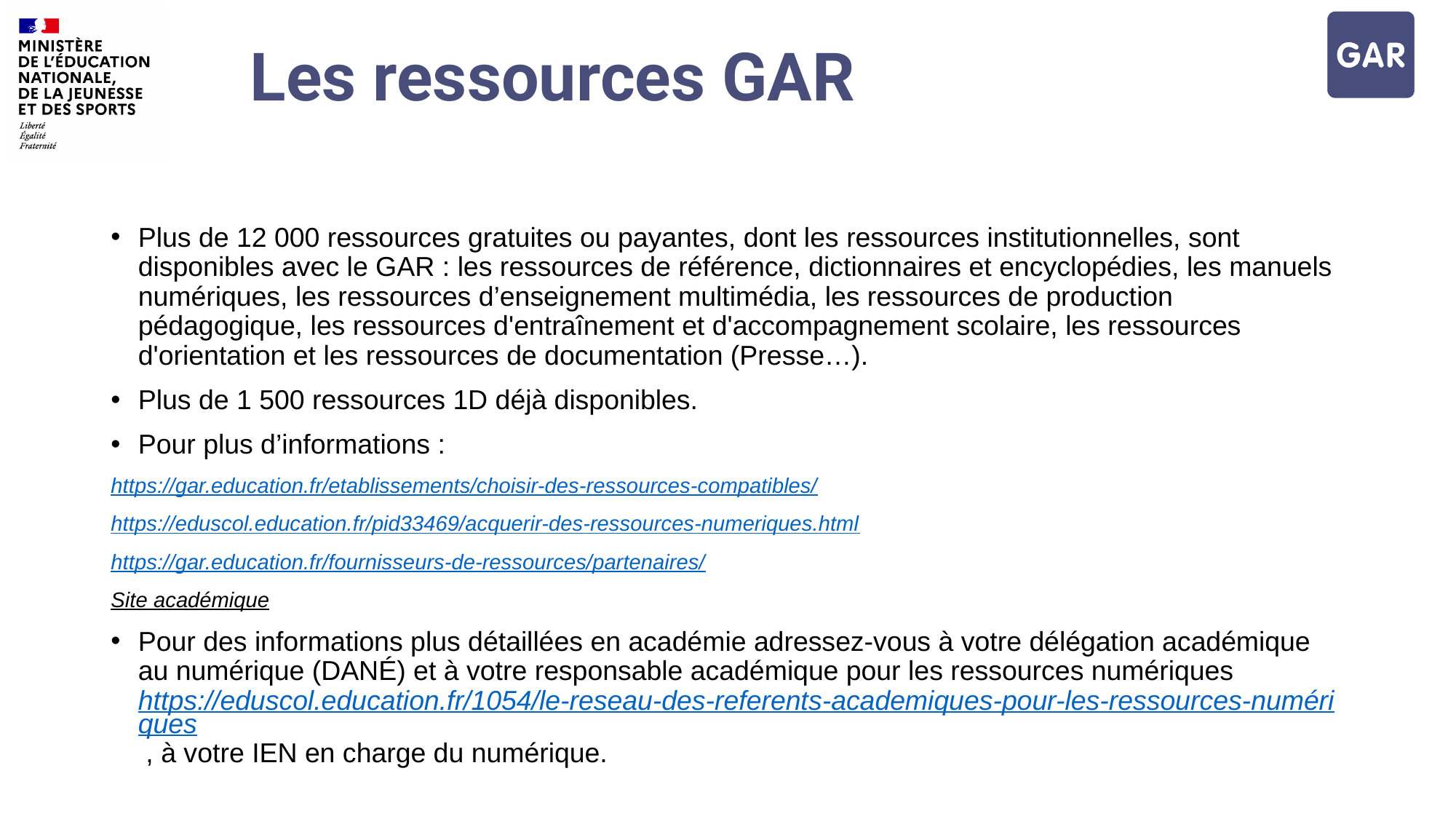

# Les ressources GAR
Plus de 12 000 ressources gratuites ou payantes, dont les ressources institutionnelles, sont disponibles avec le GAR : les ressources de référence, dictionnaires et encyclopédies, les manuels numériques, les ressources d’enseignement multimédia, les ressources de production pédagogique, les ressources d'entraînement et d'accompagnement scolaire, les ressources d'orientation et les ressources de documentation (Presse…).
Plus de 1 500 ressources 1D déjà disponibles.
Pour plus d’informations :
https://gar.education.fr/etablissements/choisir-des-ressources-compatibles/
https://eduscol.education.fr/pid33469/acquerir-des-ressources-numeriques.html
https://gar.education.fr/fournisseurs-de-ressources/partenaires/
Site académique
Pour des informations plus détaillées en académie adressez-vous à votre délégation académique au numérique (DANÉ) et à votre responsable académique pour les ressources numériques https://eduscol.education.fr/1054/le-reseau-des-referents-academiques-pour-les-ressources-numériques , à votre IEN en charge du numérique.